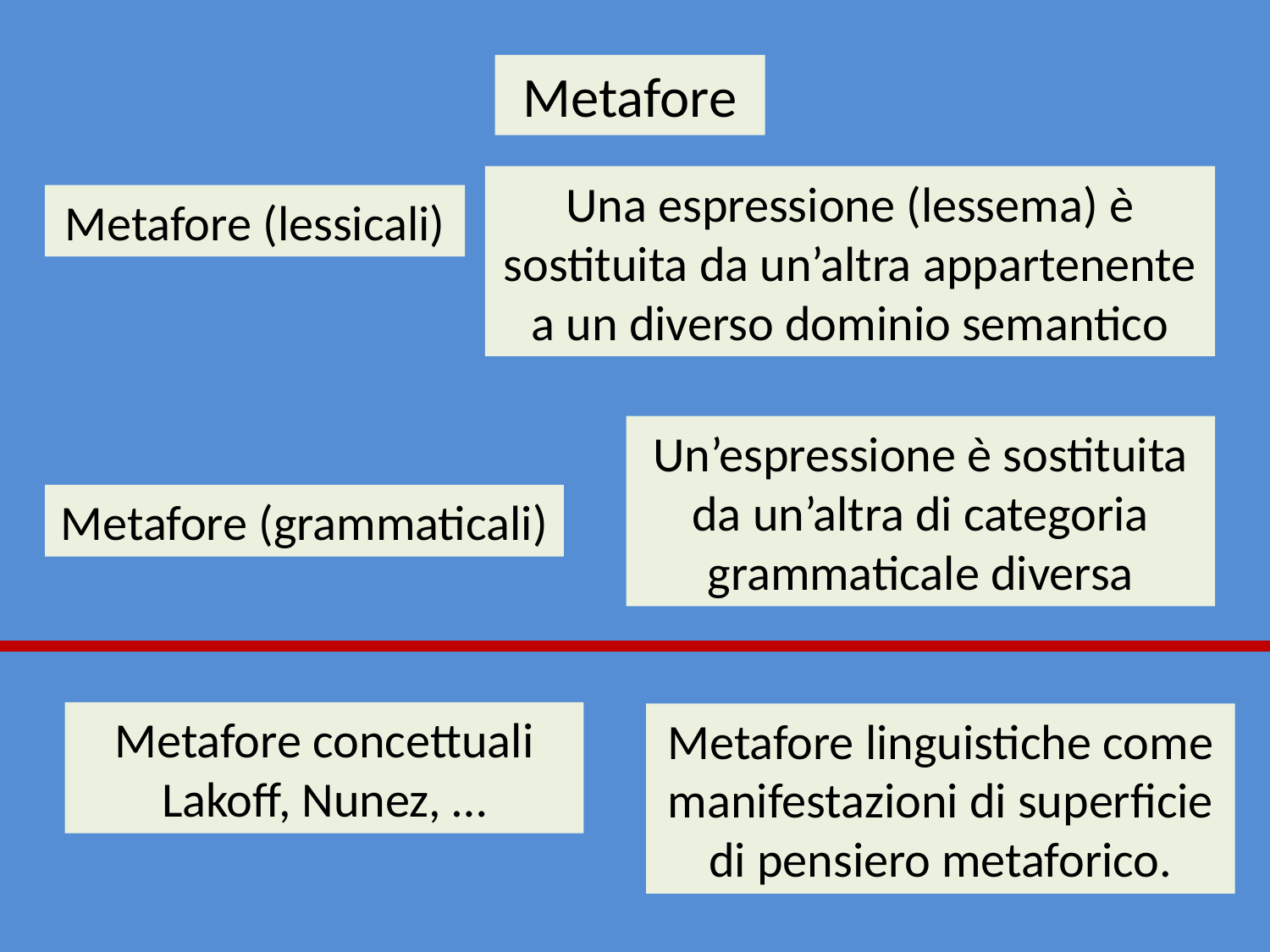

Metafore
Una espressione (lessema) è sostituita da un’altra appartenente a un diverso dominio semantico
Metafore (lessicali)
Un’espressione è sostituita da un’altra di categoria grammaticale diversa
Metafore (grammaticali)
Metafore concettuali
Lakoff, Nunez, …
Metafore linguistiche come manifestazioni di superficie di pensiero metaforico.